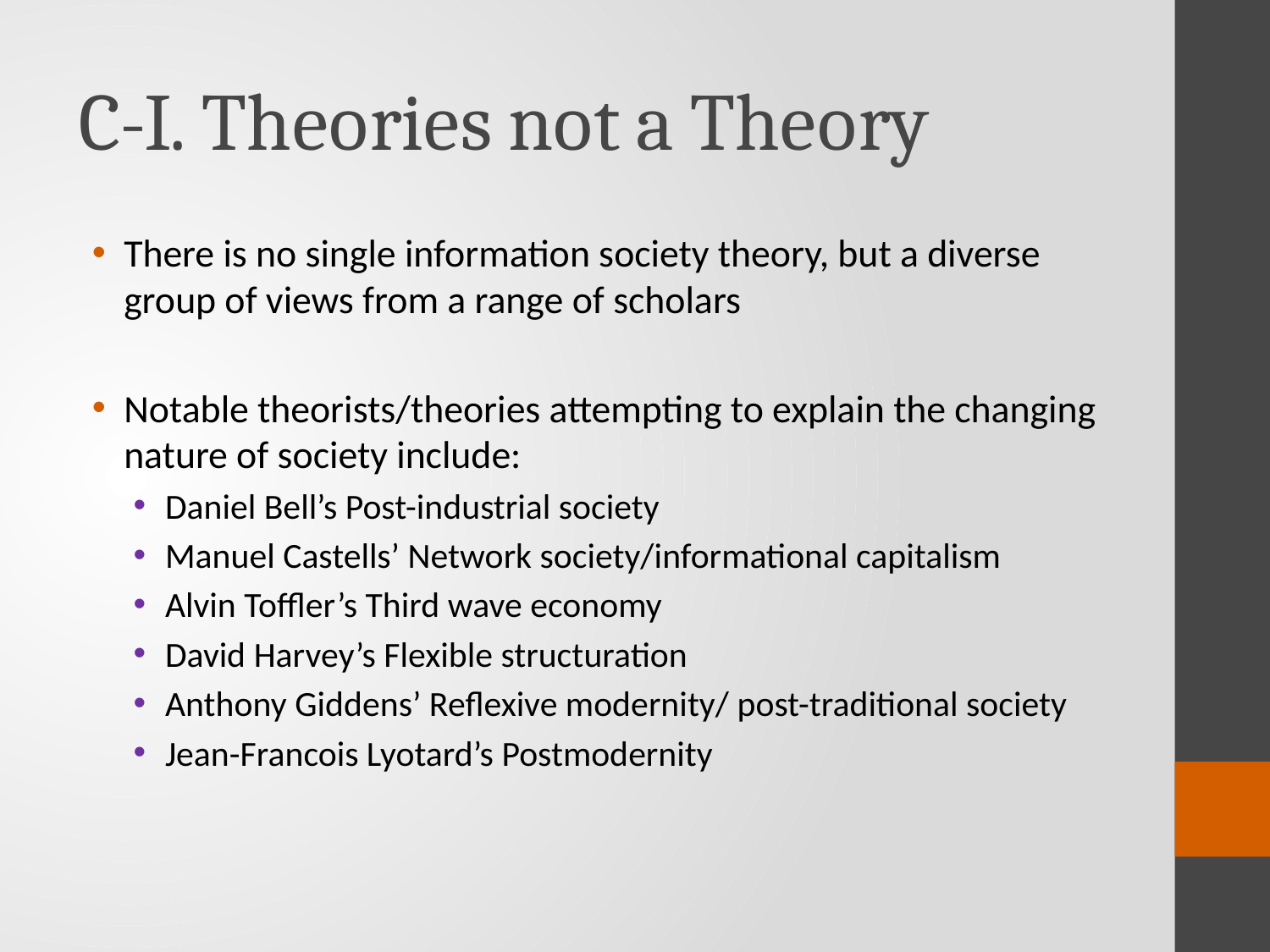

# C-I. Theories not a Theory
There is no single information society theory, but a diverse group of views from a range of scholars

Notable theorists/theories attempting to explain the changing nature of society include:
Daniel Bell’s Post-industrial society
Manuel Castells’ Network society/informational capitalism
Alvin Toffler’s Third wave economy
David Harvey’s Flexible structuration
Anthony Giddens’ Reflexive modernity/ post-traditional society
Jean-Francois Lyotard’s Postmodernity